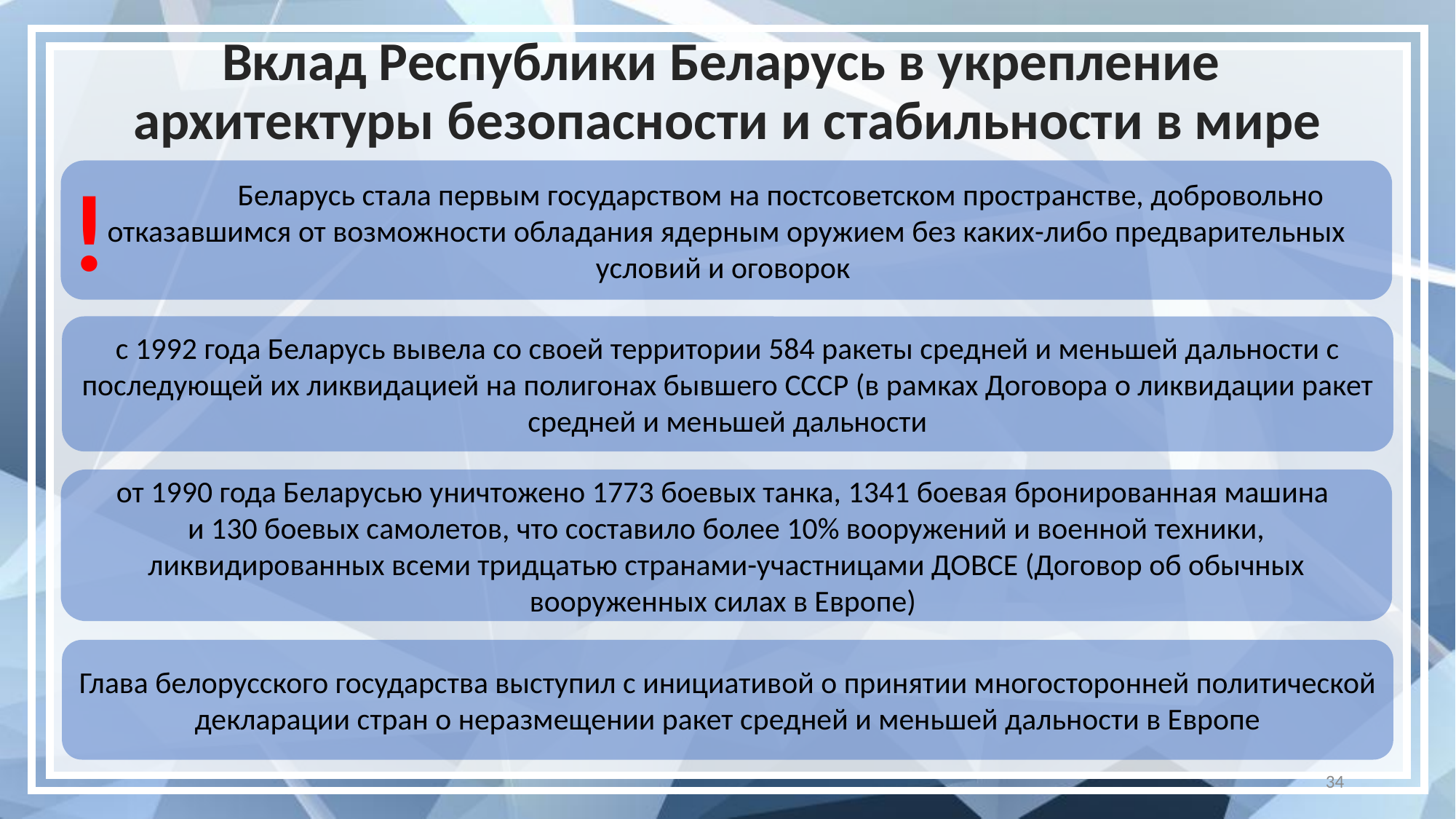

# Вклад Республики Беларусь в укрепление архитектуры безопасности и стабильности в мире
!
	Беларусь стала первым государством на постсоветском пространстве, добровольно отказавшимся от возможности обладания ядерным оружием без каких-либо предварительных условий и оговорок
с 1992 года Беларусь вывела со своей территории 584 ракеты средней и меньшей дальности с последующей их ликвидацией на полигонах бывшего СССР (в рамках Договора о ликвидации ракет средней и меньшей дальности
от 1990 года Беларусью уничтожено 1773 боевых танка, 1341 боевая бронированная машина
и 130 боевых самолетов, что составило более 10% вооружений и военной техники, ликвидированных всеми тридцатью странами-участницами ДОВСЕ (Договор об обычных вооруженных силах в Европе)
Глава белорусского государства выступил с инициативой о принятии многосторонней политической декларации стран о неразмещении ракет средней и меньшей дальности в Европе
34